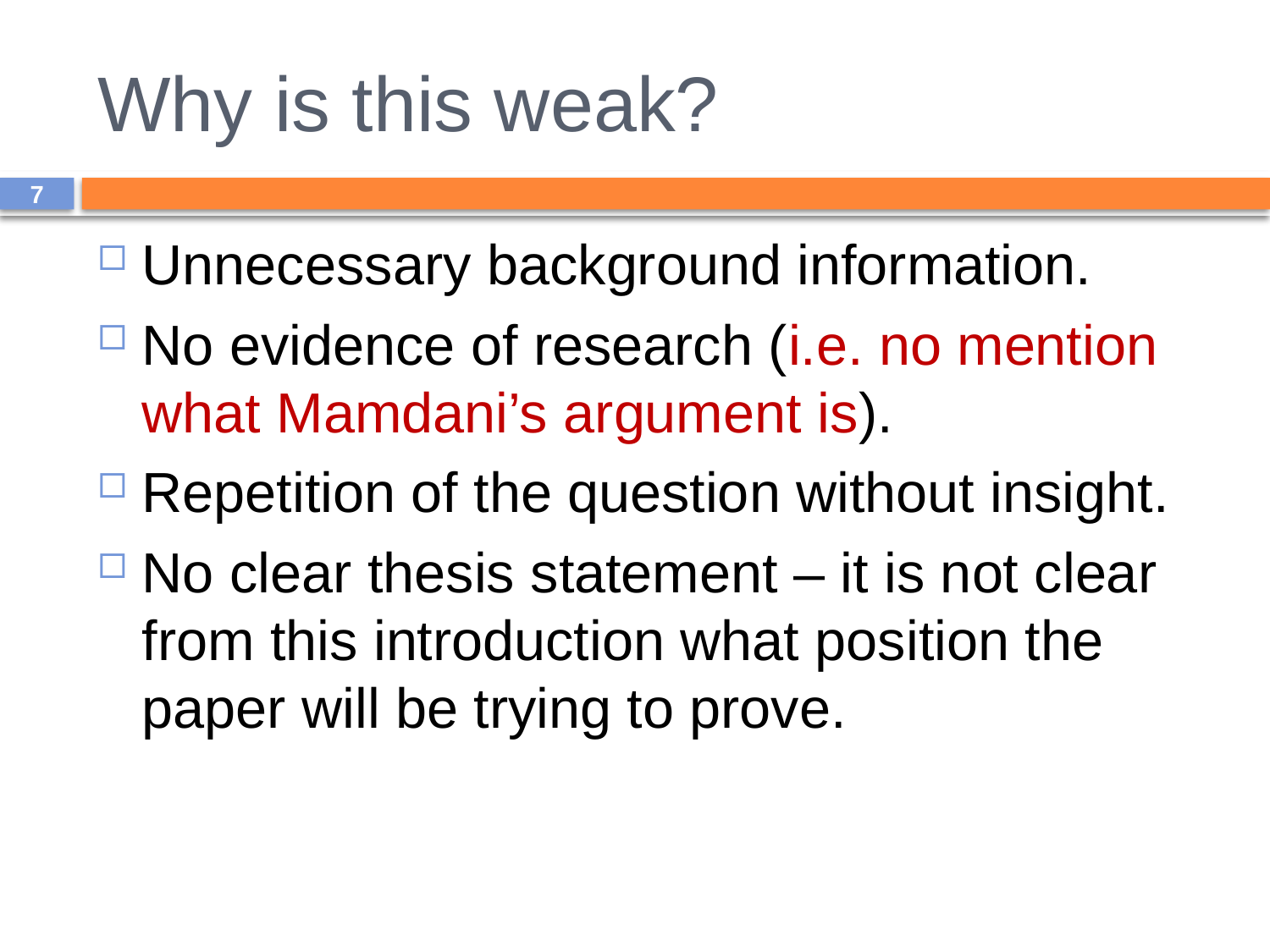

# Why is this weak?
7
Unnecessary background information.
No evidence of research (i.e. no mention what Mamdani’s argument is).
Repetition of the question without insight.
No clear thesis statement – it is not clear from this introduction what position the paper will be trying to prove.